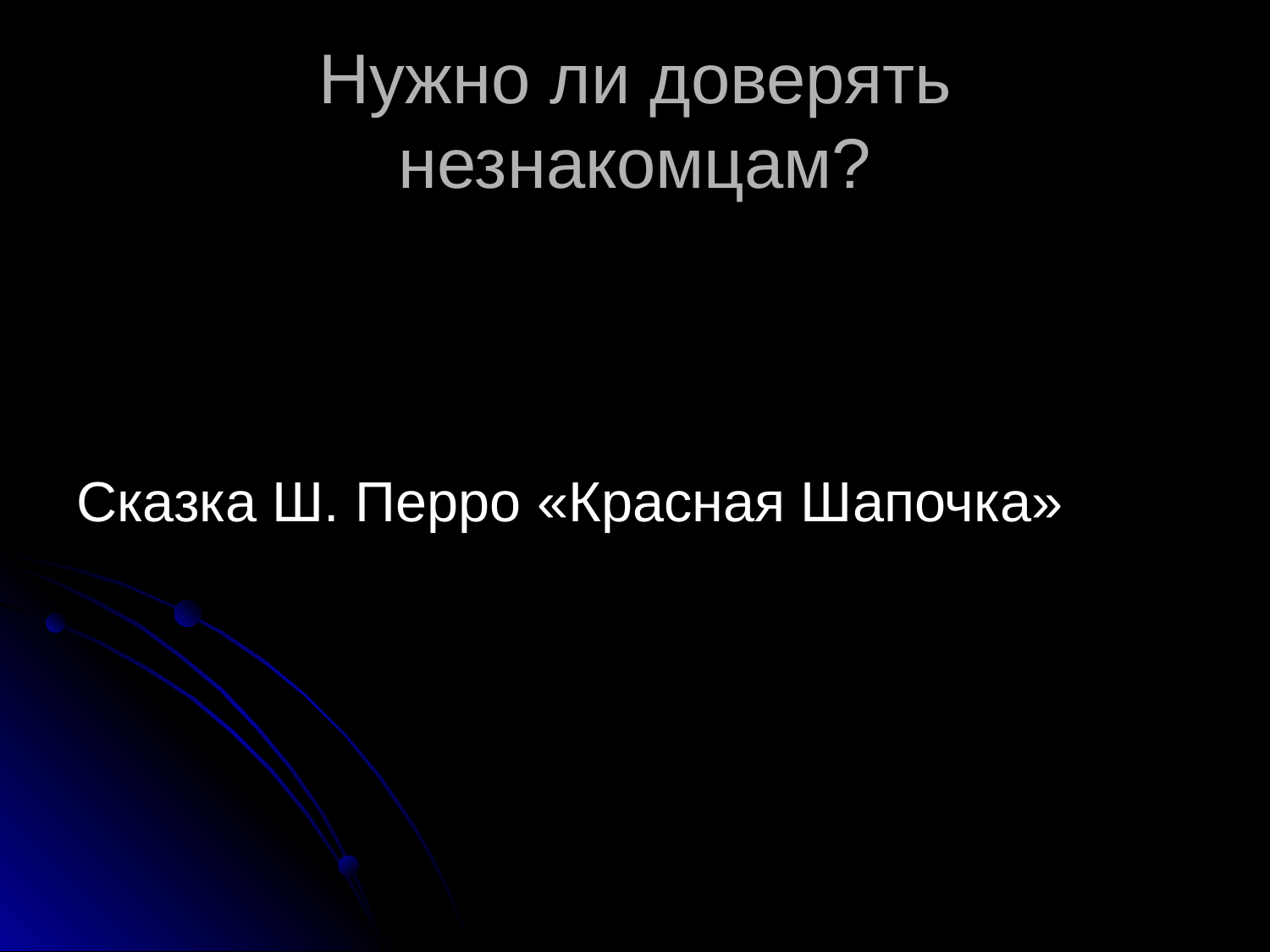

# Нужно ли доверять незнакомцам?

Сказка Ш. Перро «Красная Шапочка»